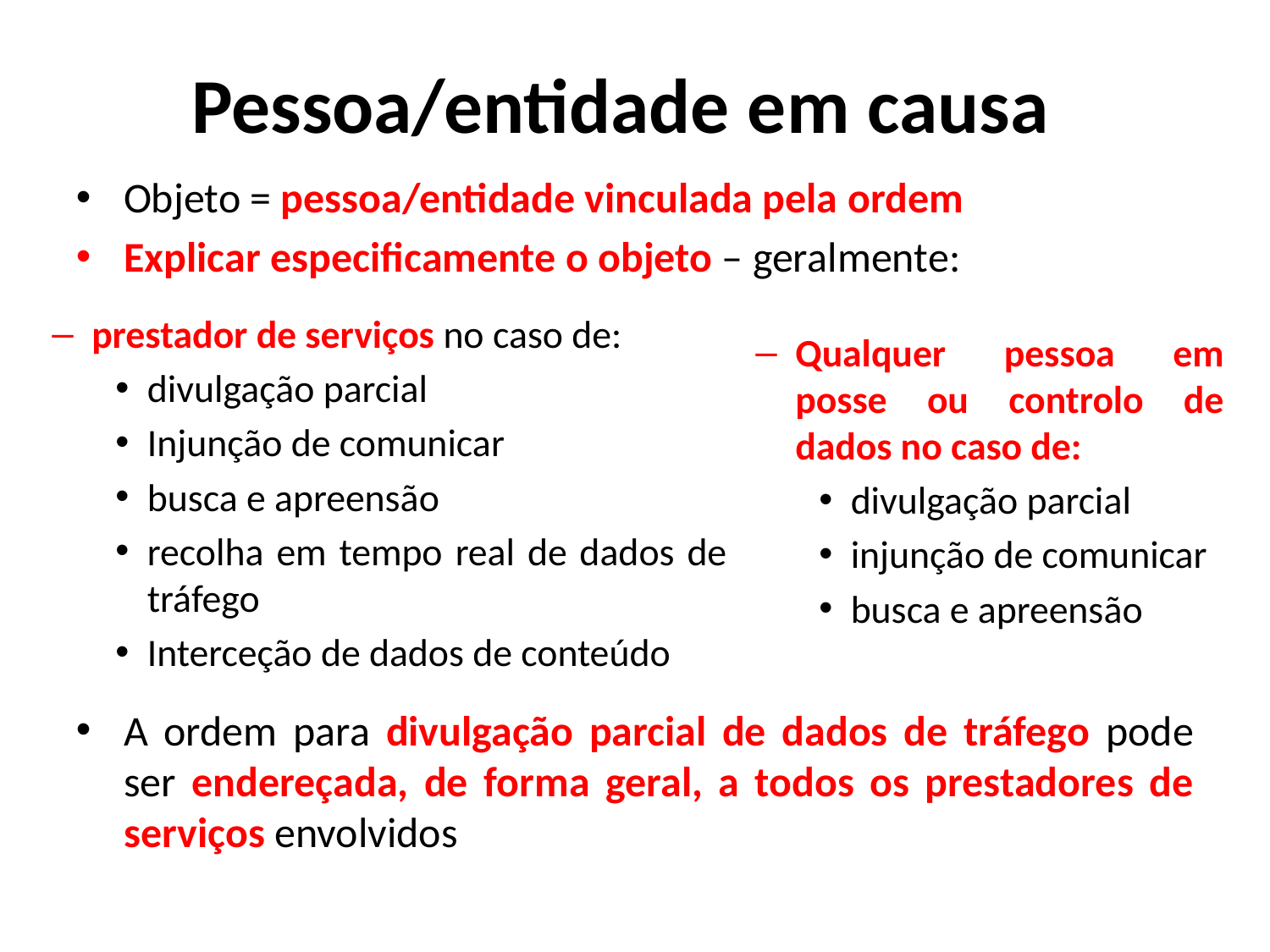

# Pessoa/entidade em causa
Objeto = pessoa/entidade vinculada pela ordem
Explicar especificamente o objeto – geralmente:

A ordem para divulgação parcial de dados de tráfego pode ser endereçada, de forma geral, a todos os prestadores de serviços envolvidos
prestador de serviços no caso de:
divulgação parcial
Injunção de comunicar
busca e apreensão
recolha em tempo real de dados de tráfego
Interceção de dados de conteúdo
Qualquer pessoa em posse ou controlo de dados no caso de:
divulgação parcial
injunção de comunicar
busca e apreensão